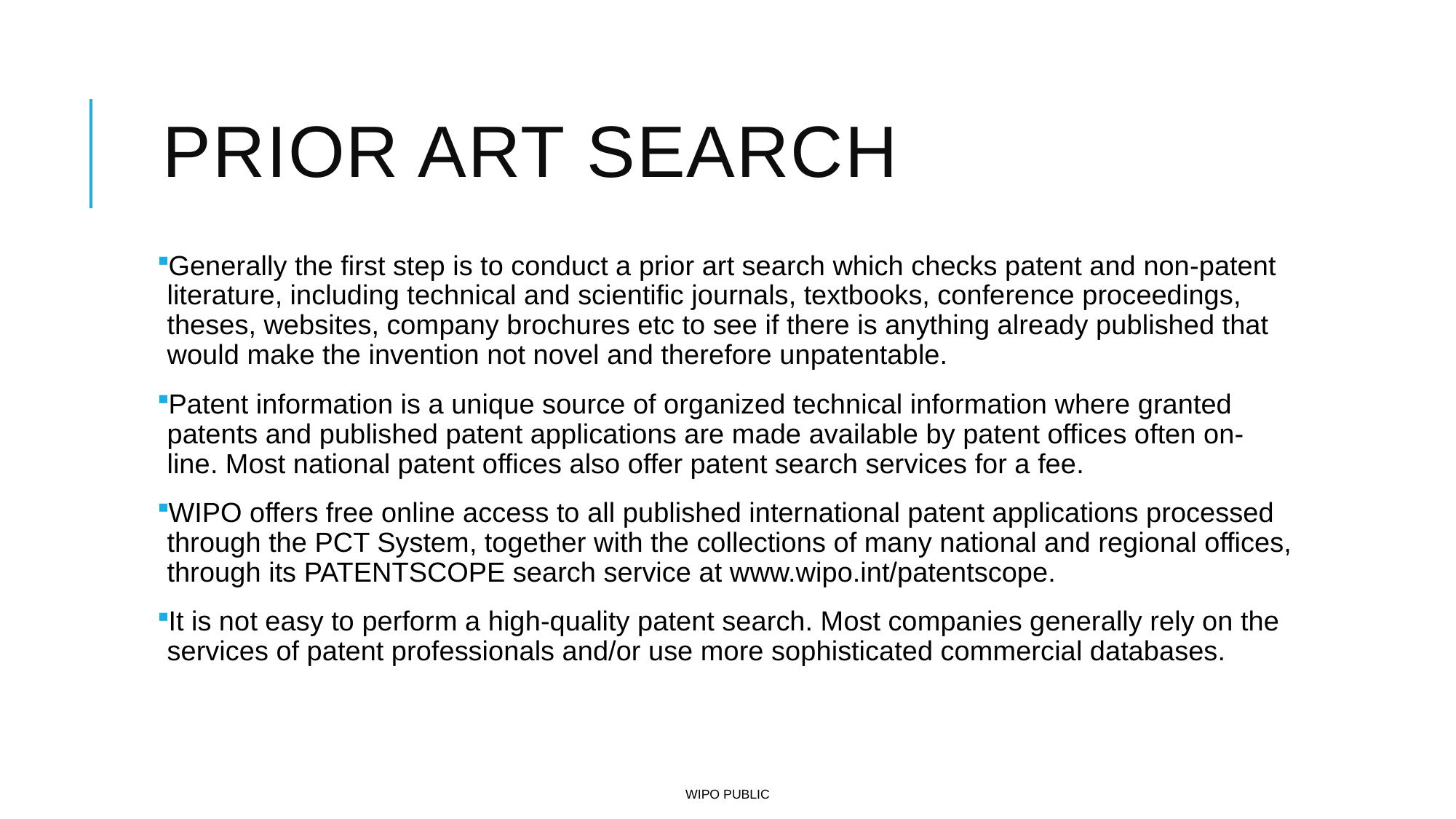

# Prior art search
Generally the first step is to conduct a prior art search which checks patent and non-patent literature, including technical and scientific journals, textbooks, conference proceedings, theses, websites, company brochures etc to see if there is anything already published that would make the invention not novel and therefore unpatentable.
Patent information is a unique source of organized technical information where granted patents and published patent applications are made available by patent offices often on-line. Most national patent offices also offer patent search services for a fee.
WIPO offers free online access to all published international patent applications processed through the PCT System, together with the collections of many national and regional offices, through its PATENTSCOPE search service at www.wipo.int/patentscope.
It is not easy to perform a high-quality patent search. Most companies generally rely on the services of patent professionals and/or use more sophisticated commercial databases.